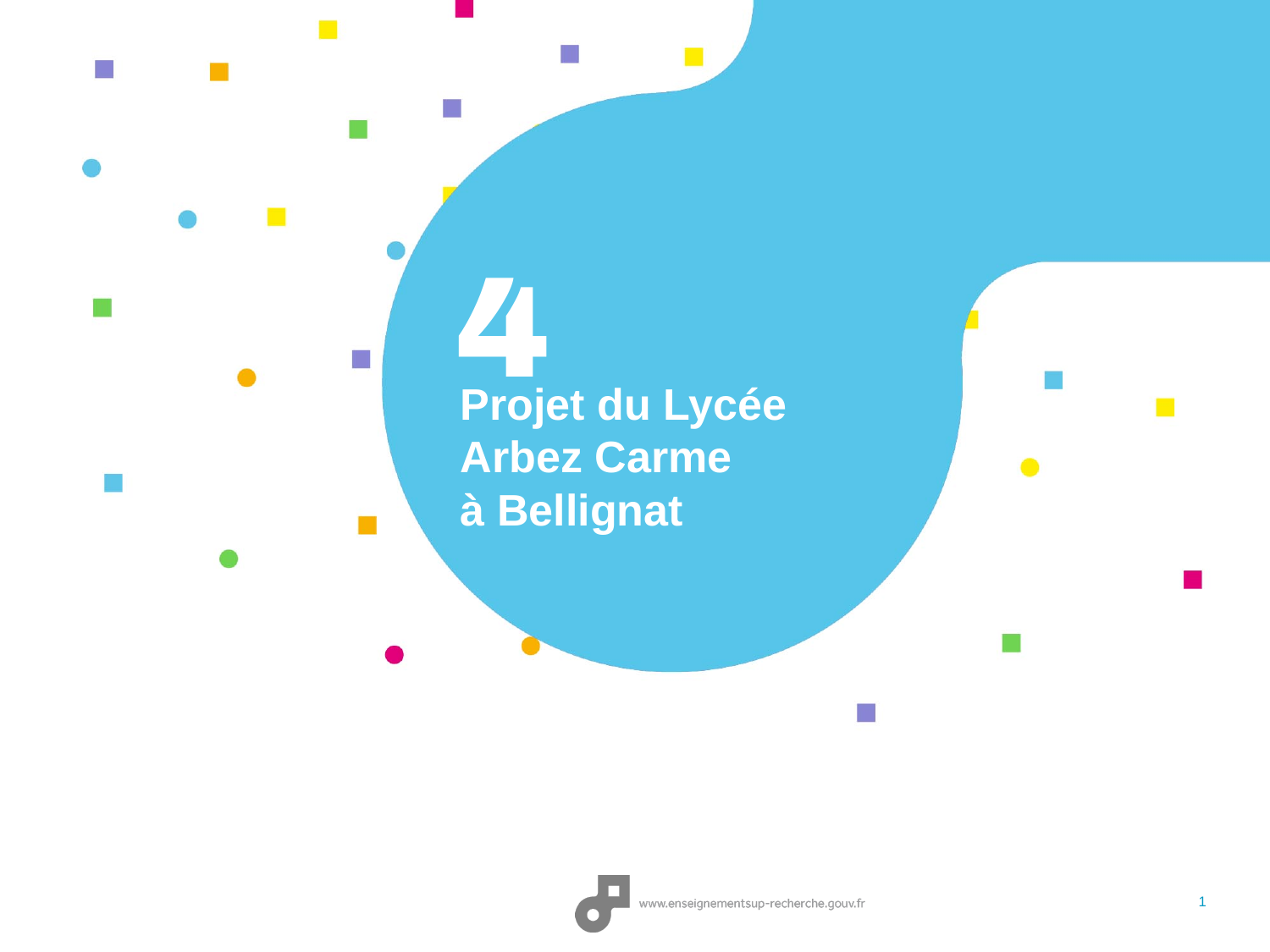

4
# Projet du Lycée Arbez Carme à Bellignat
1